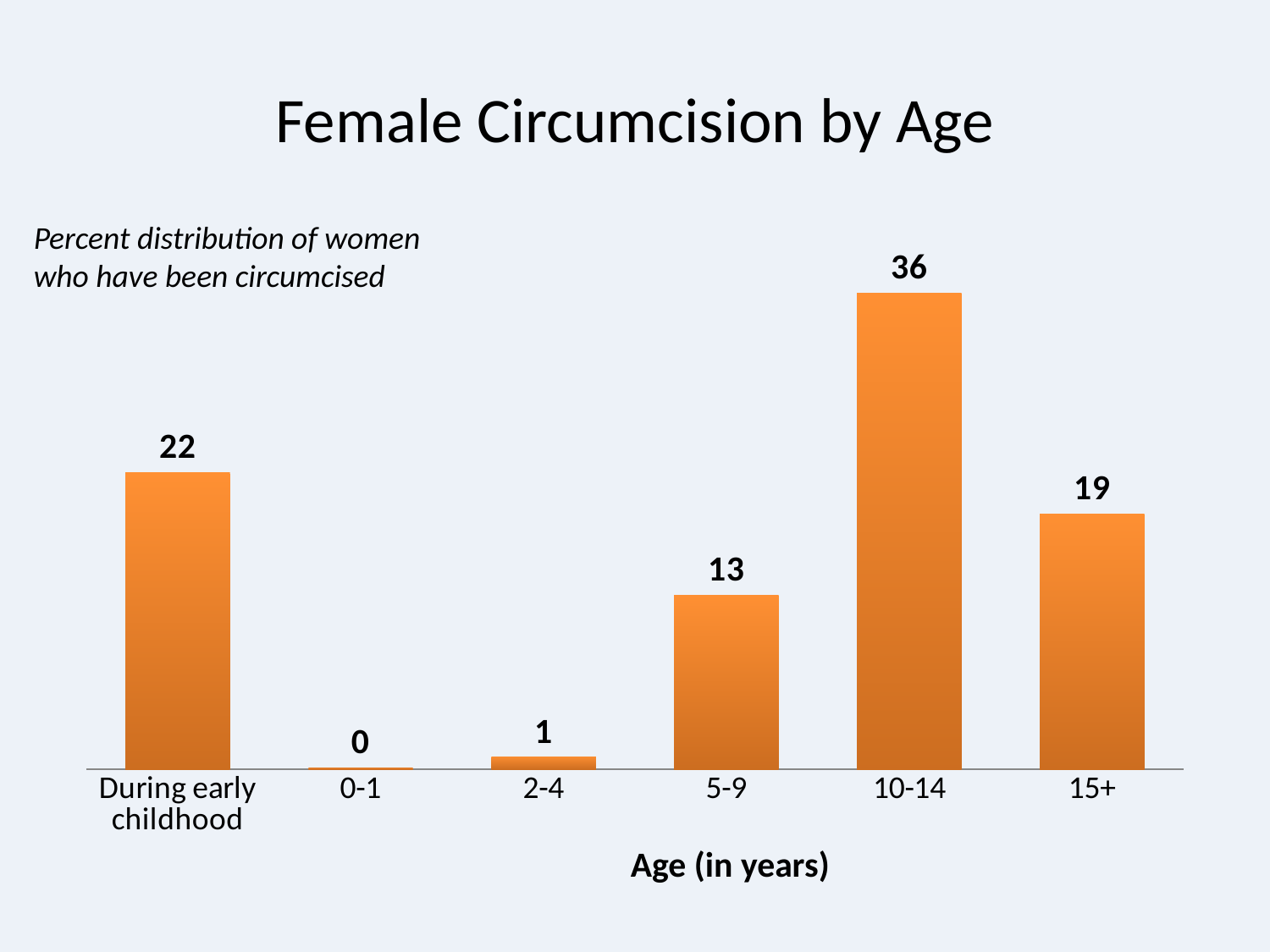

# Female Circumcision by Age
Percent distribution of women who have been circumcised

### Chart

| Category | Series 1 |
|---|---|
| During early childhood | 22.2 |
| 0-1 | 0.1 |
| 2-4 | 0.9 |
| 5-9 | 13.0 |
| 10-14 | 35.6 |
| 15+ | 19.1 |
Age (in years)